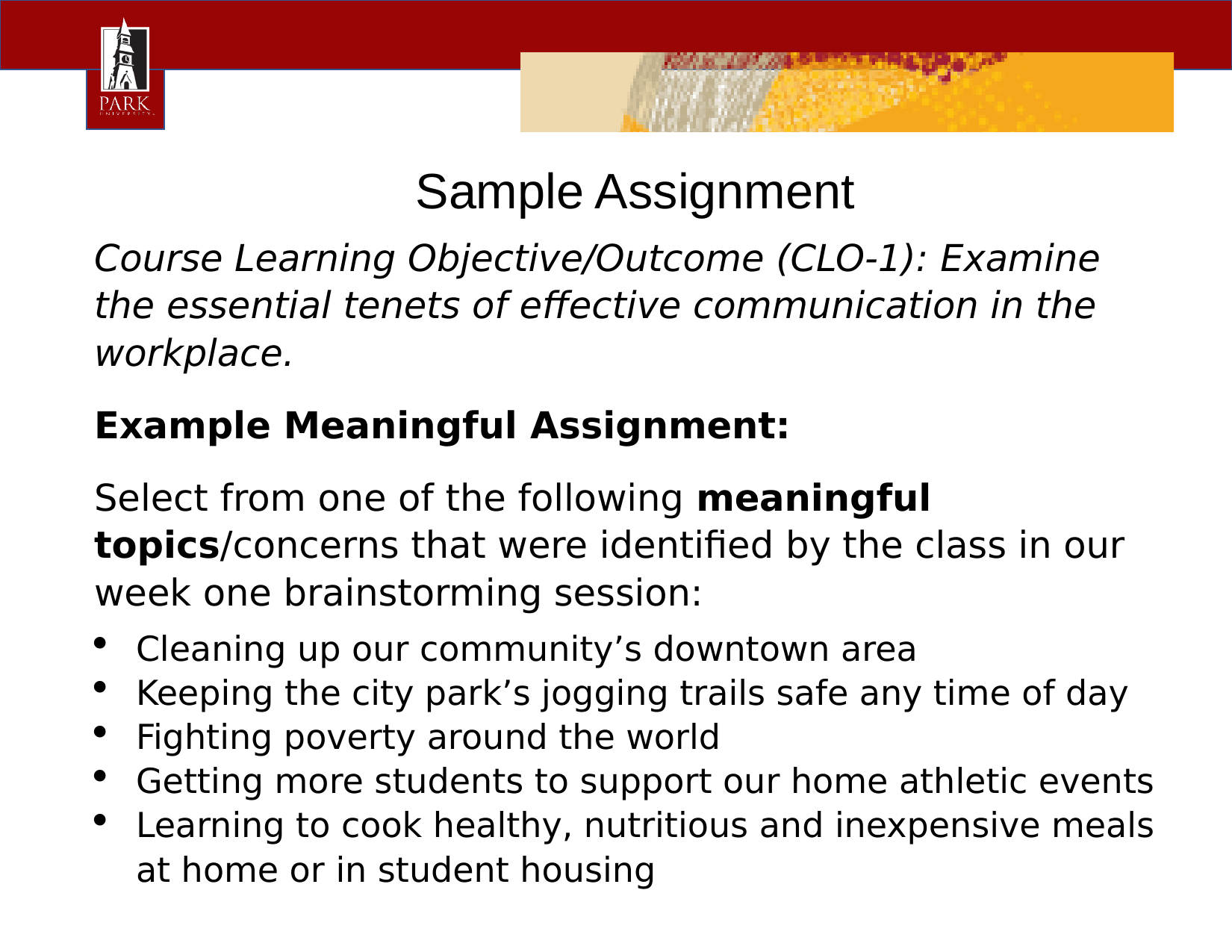

# Sample Assignment
Course Learning Objective/Outcome (CLO-1): Examine the essential tenets of effective communication in the workplace.
Example Meaningful Assignment:
Select from one of the following meaningful topics/concerns that were identified by the class in our week one brainstorming session:
Cleaning up our community’s downtown area
Keeping the city park’s jogging trails safe any time of day
Fighting poverty around the world
Getting more students to support our home athletic events
Learning to cook healthy, nutritious and inexpensive meals at home or in student housing